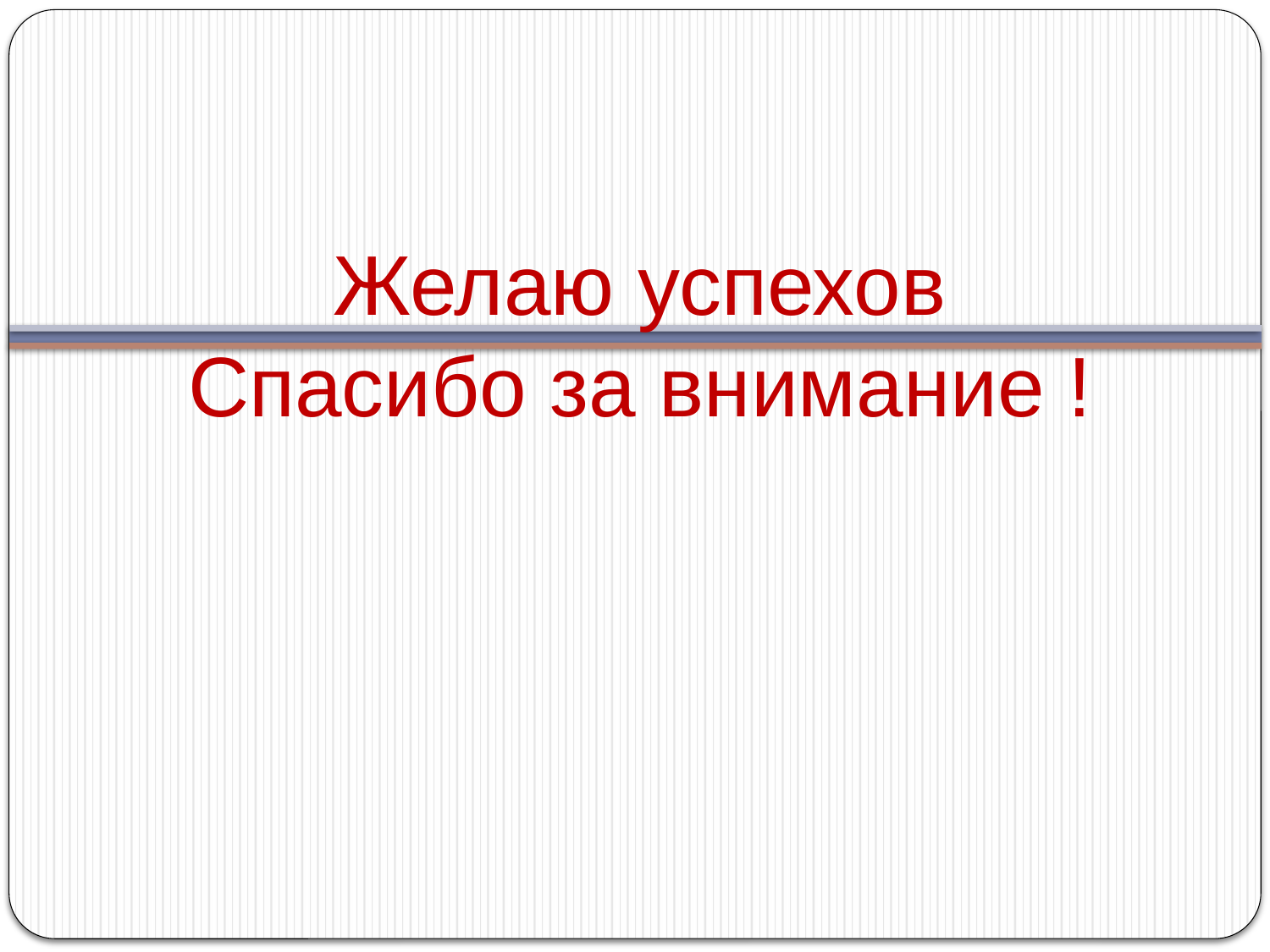

# Желаю успехов Спасибо за внимание !